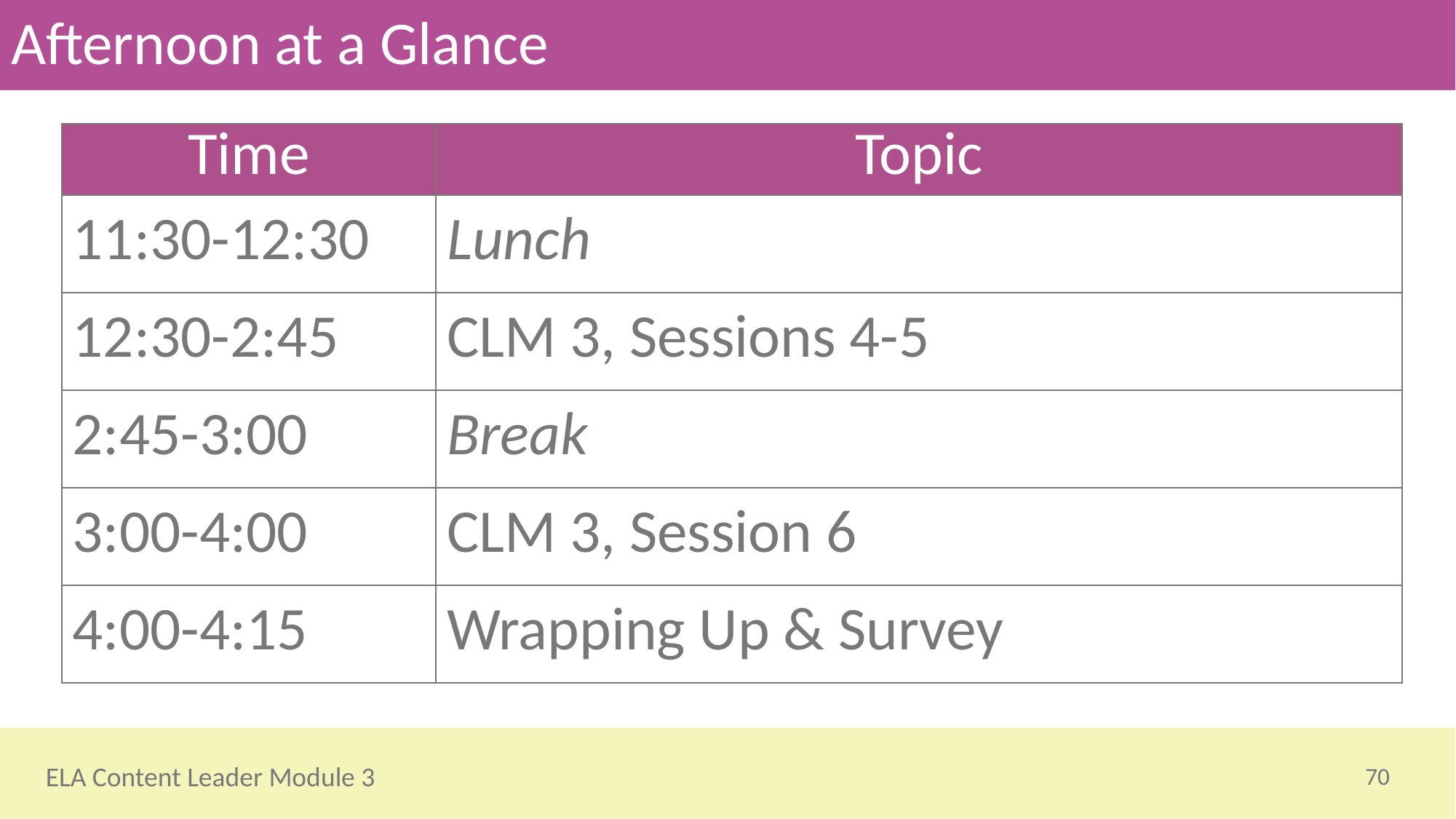

# Afternoon at a Glance
| Time | Topic |
| --- | --- |
| 11:30-12:30 | Lunch |
| 12:30-2:45 | CLM 3, Sessions 4-5 |
| 2:45-3:00 | Break |
| 3:00-4:00 | CLM 3, Session 6 |
| 4:00-4:15 | Wrapping Up & Survey |

70